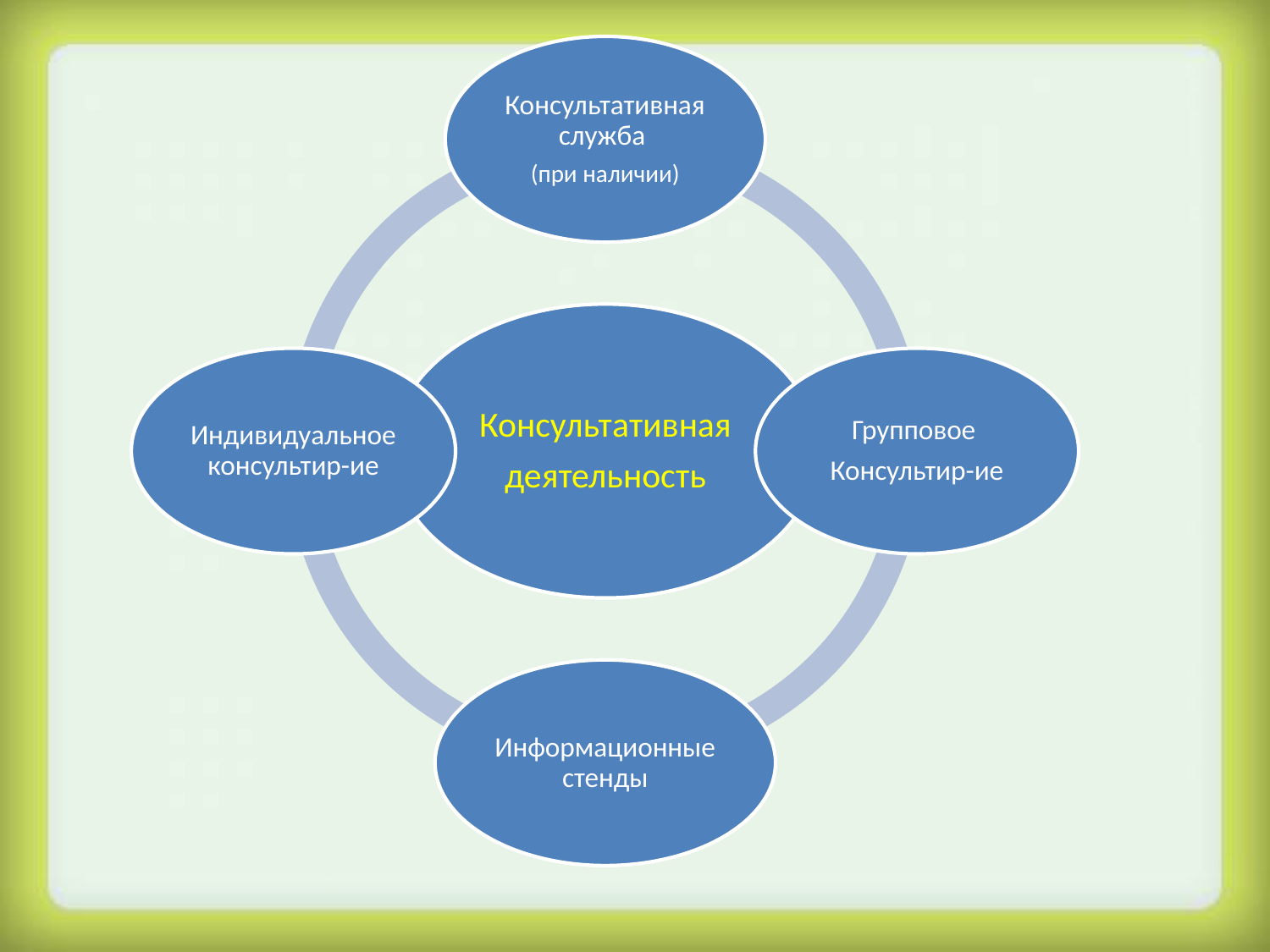

Консультативная
деятельность
Консультативная служба
(при наличии)
Групповое
Консультир-ие
Информационные стенды
Индивидуальное консультир-ие